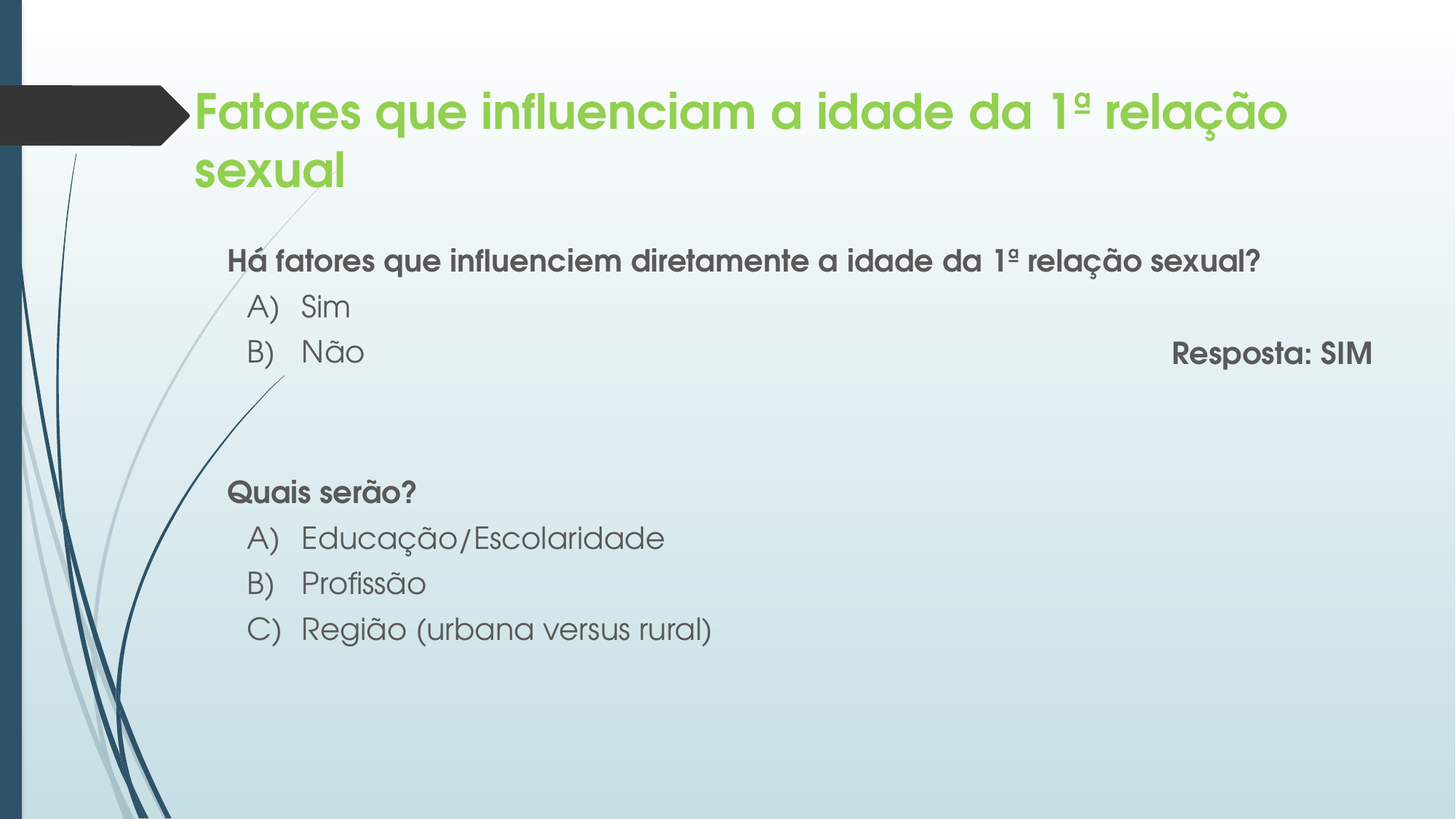

Fatores que influenciam a idade da 1ª relação sexual
Há fatores que influenciem diretamente a idade da 1ª relação sexual?
Sim
Não
Resposta: SIM
Quais serão?
Educação/Escolaridade
Profissão
Região (urbana versus rural)